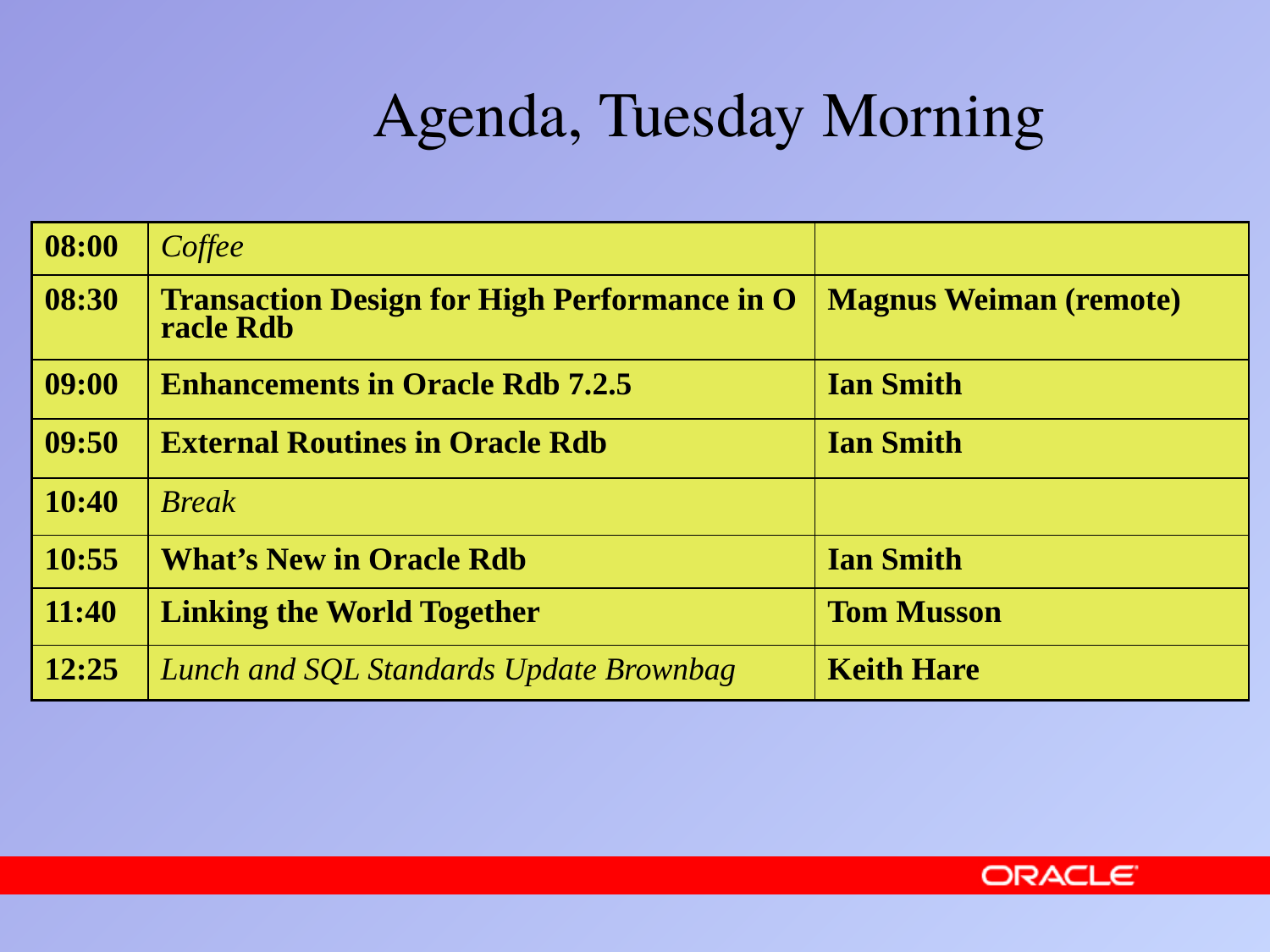

# Agenda, Tuesday Morning
| 08:00 | Coffee |  |
| --- | --- | --- |
| 08:30 | Transaction Design for High Performance in Oracle Rdb | Magnus Weiman (remote) |
| 09:00 | Enhancements in Oracle Rdb 7.2.5 | Ian Smith |
| 09:50 | External Routines in Oracle Rdb | Ian Smith |
| 10:40 | Break |  |
| 10:55 | What’s New in Oracle Rdb | Ian Smith |
| 11:40 | Linking the World Together | Tom Musson |
| 12:25 | Lunch and SQL Standards Update Brownbag | Keith Hare |